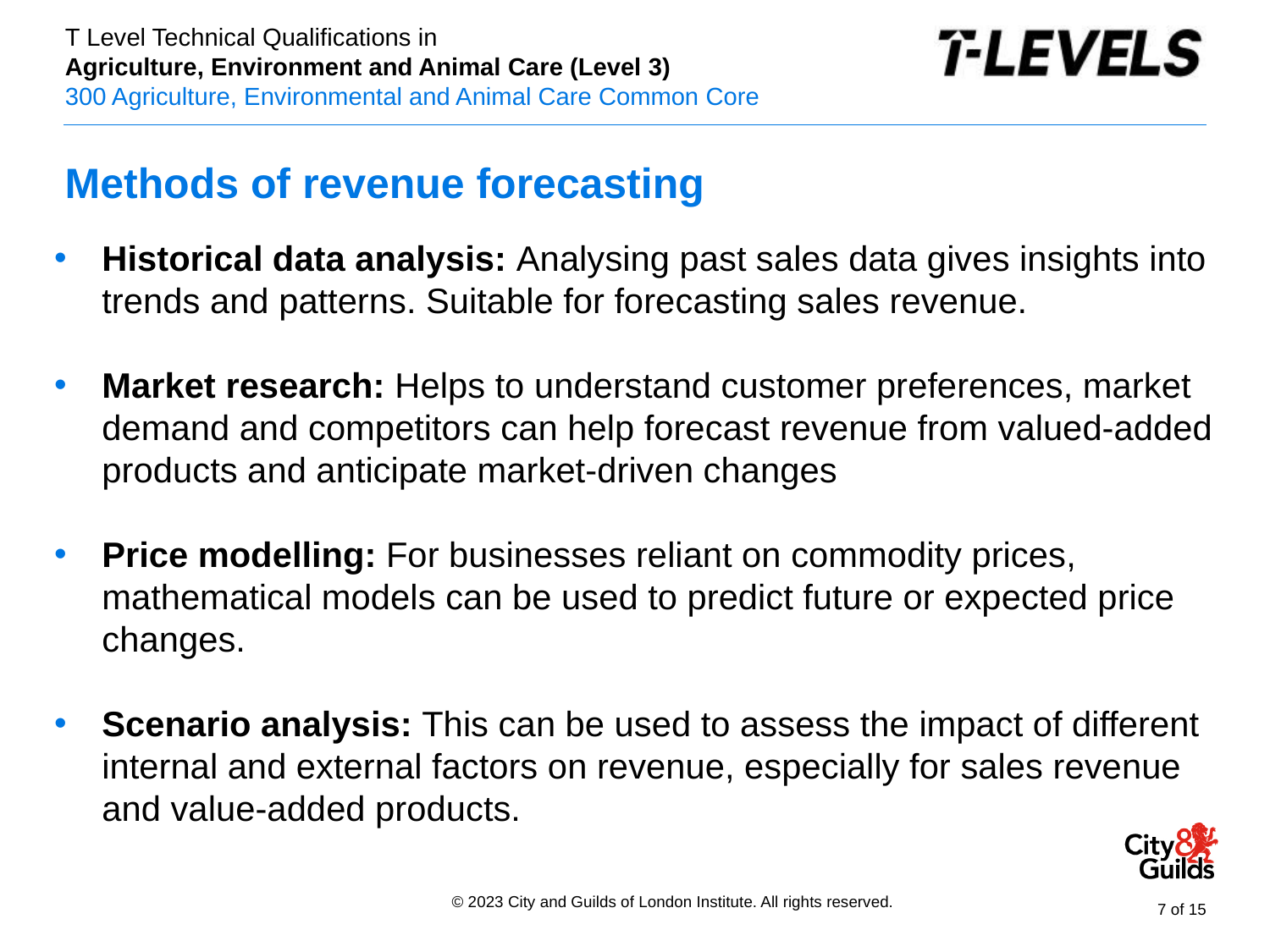

# Methods of revenue forecasting
Historical data analysis: Analysing past sales data gives insights into trends and patterns. Suitable for forecasting sales revenue.

Market research: Helps to understand customer preferences, market demand and competitors can help forecast revenue from valued-added products and anticipate market-driven changes

Price modelling: For businesses reliant on commodity prices, mathematical models can be used to predict future or expected price changes.

Scenario analysis: This can be used to assess the impact of different internal and external factors on revenue, especially for sales revenue and value-added products.